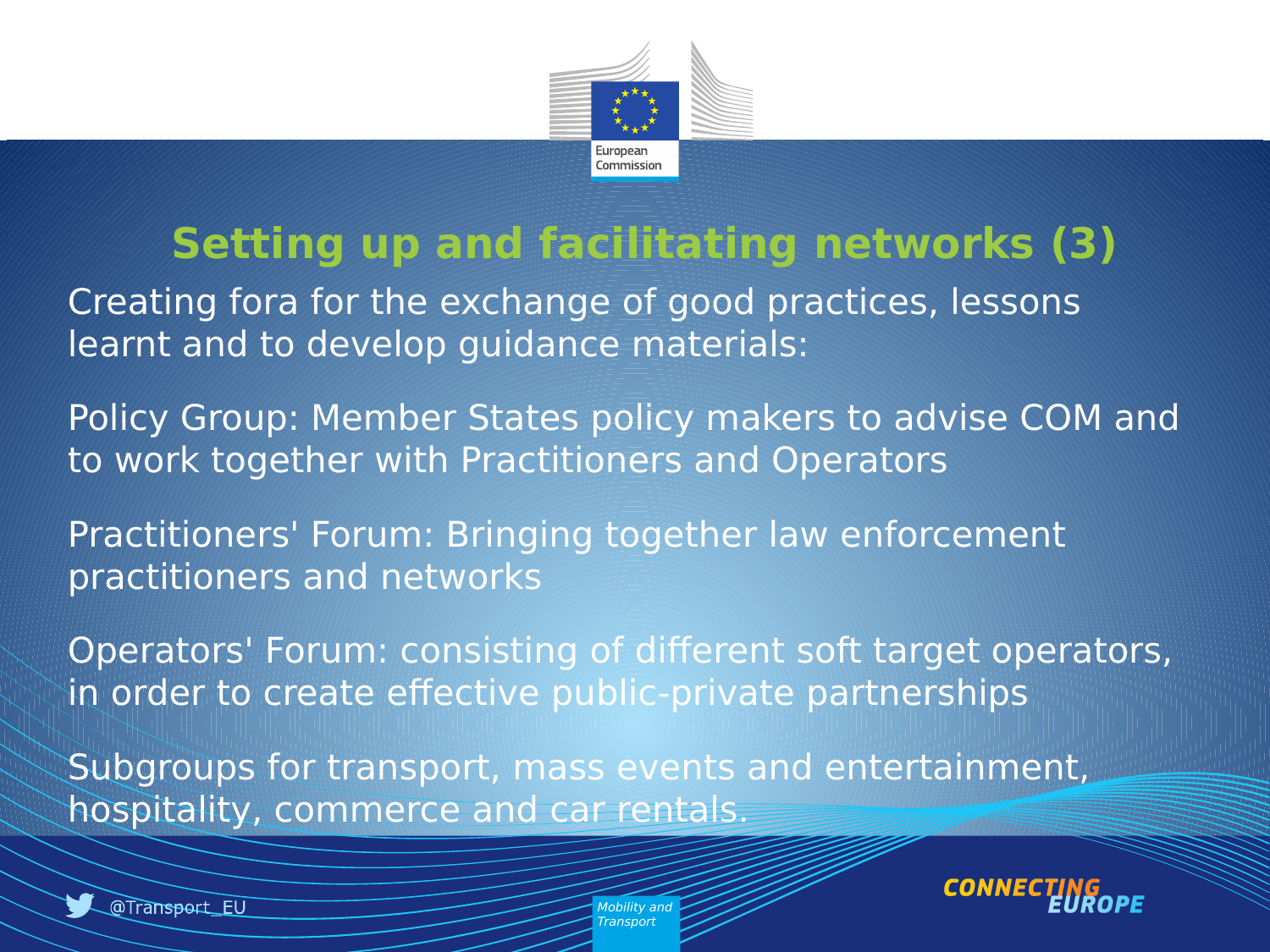

# Setting up and facilitating networks (3)
Creating fora for the exchange of good practices, lessons learnt and to develop guidance materials:
Policy Group: Member States policy makers to advise COM and to work together with Practitioners and Operators
Practitioners' Forum: Bringing together law enforcement practitioners and networks
Operators' Forum: consisting of different soft target operators, in order to create effective public-private partnerships
Subgroups for transport, mass events and entertainment, hospitality, commerce and car rentals.